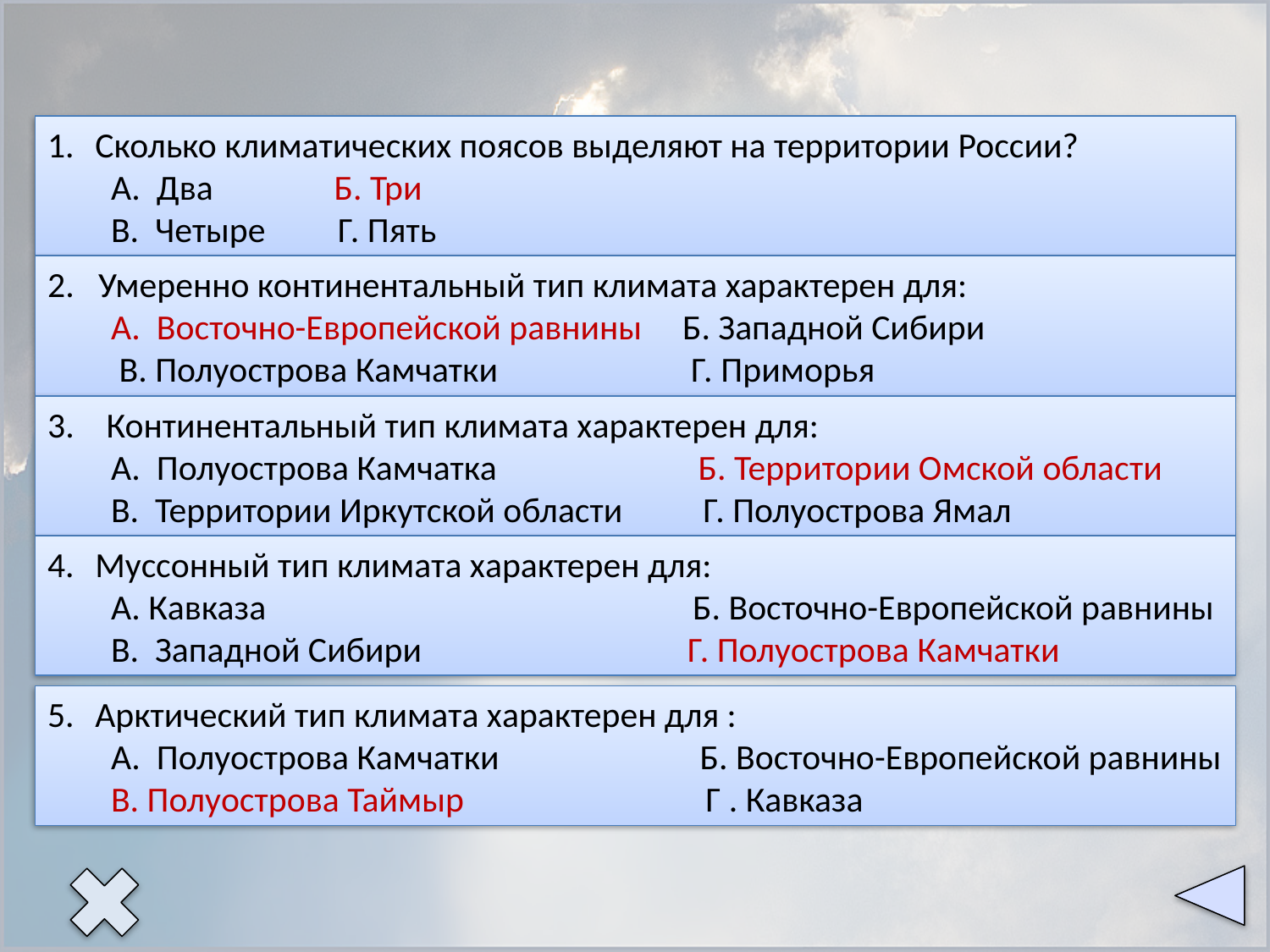

Сколько климатических поясов выделяют на территории России?
А.  Два               Б. Три
В.  Четыре         Г. Пять
2.   Умеренно континентальный тип климата характерен для:
А.  Восточно-Европейской равнины     Б. Западной Сибири
 В. Полуострова Камчатки                        Г. Приморья
3.    Континентальный тип климата характерен для:
А.  Полуострова Камчатка                         Б. Территории Омской области
В.  Территории Иркутской области          Г. Полуострова Ямал
Муссонный тип климата характерен для:
А. Кавказа                                                     Б. Восточно-Европейской равнины
В.  Западной Сибири                                 Г. Полуострова Камчатки
Арктический тип климата характерен для :
А.  Полуострова Камчатки                         Б. Восточно-Европейской равнины
В. Полуострова Таймыр                              Г . Кавказа